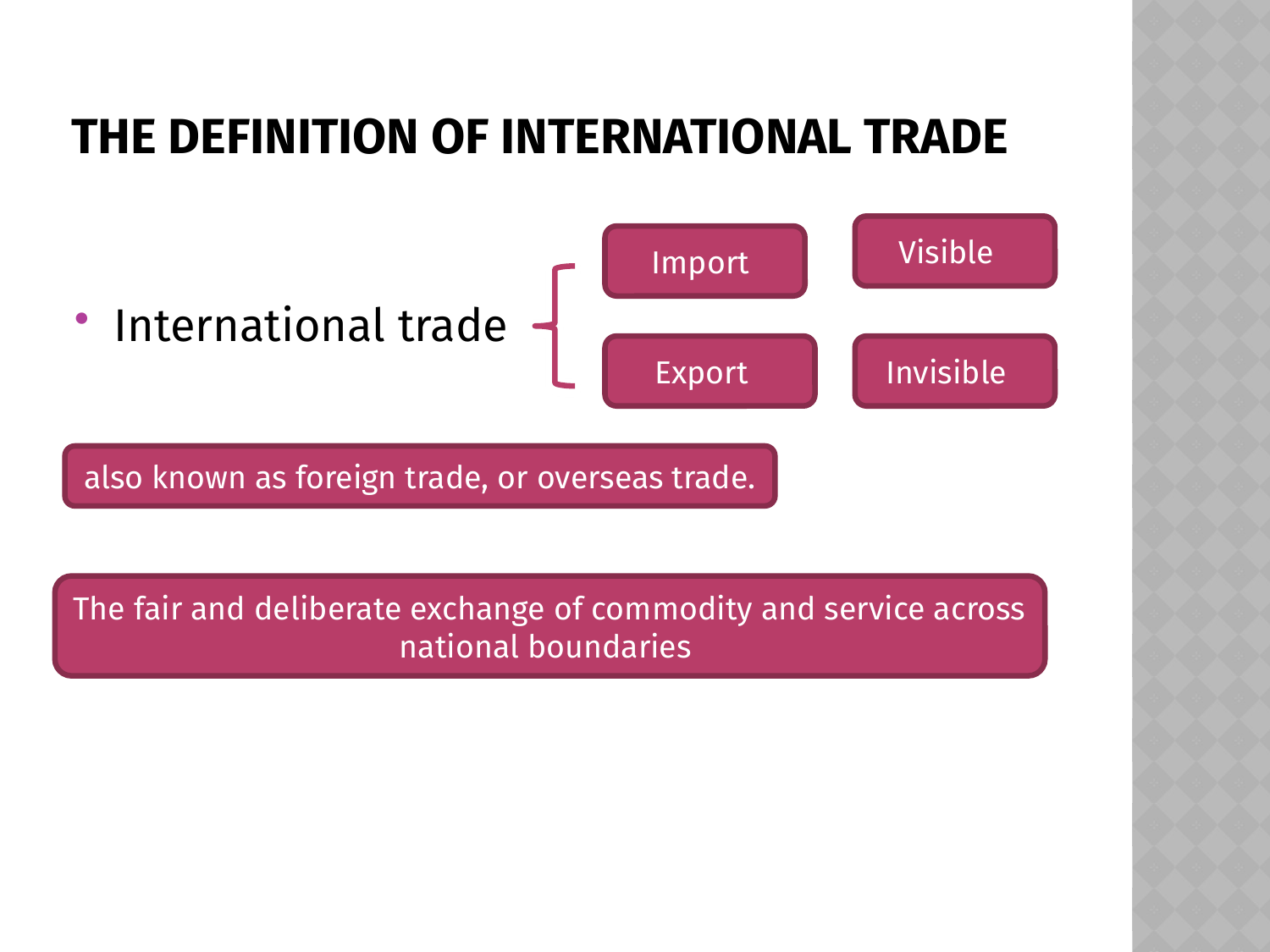

# The definition of international trade
Visible

International trade
Import

Export
Invisible
also known as foreign trade, or overseas trade.
The fair and deliberate exchange of commodity and service across national boundaries